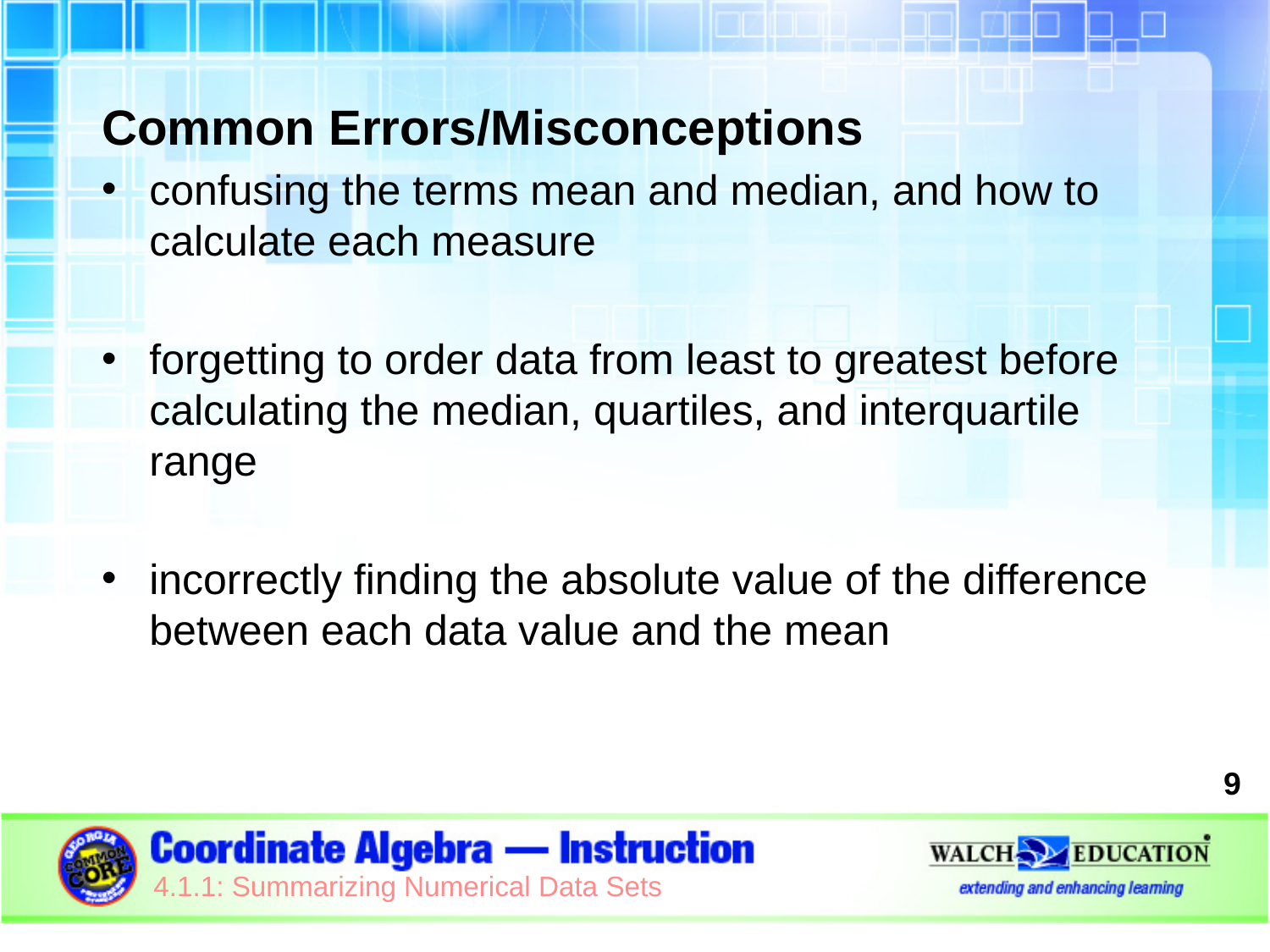

Common Errors/Misconceptions
confusing the terms mean and median, and how to calculate each measure

forgetting to order data from least to greatest before calculating the median, quartiles, and interquartile range

incorrectly finding the absolute value of the difference between each data value and the mean
9
4.1.1: Summarizing Numerical Data Sets